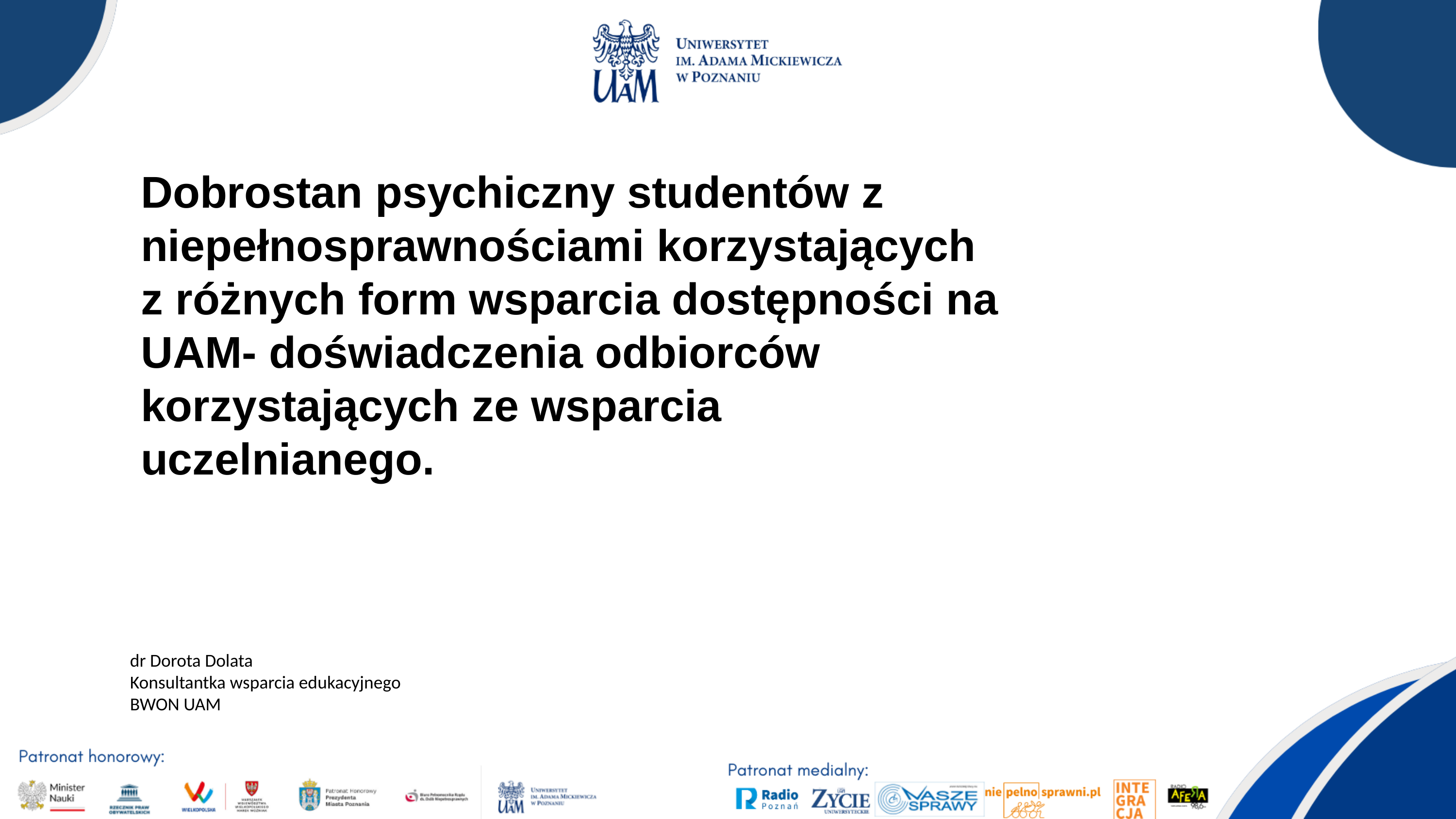

Dobrostan psychiczny studentów z niepełnosprawnościami korzystających z różnych form wsparcia dostępności na UAM- doświadczenia odbiorców korzystających ze wsparcia uczelnianego.

dr Dorota Dolata
Konsultantka wsparcia edukacyjnego
BWON UAM